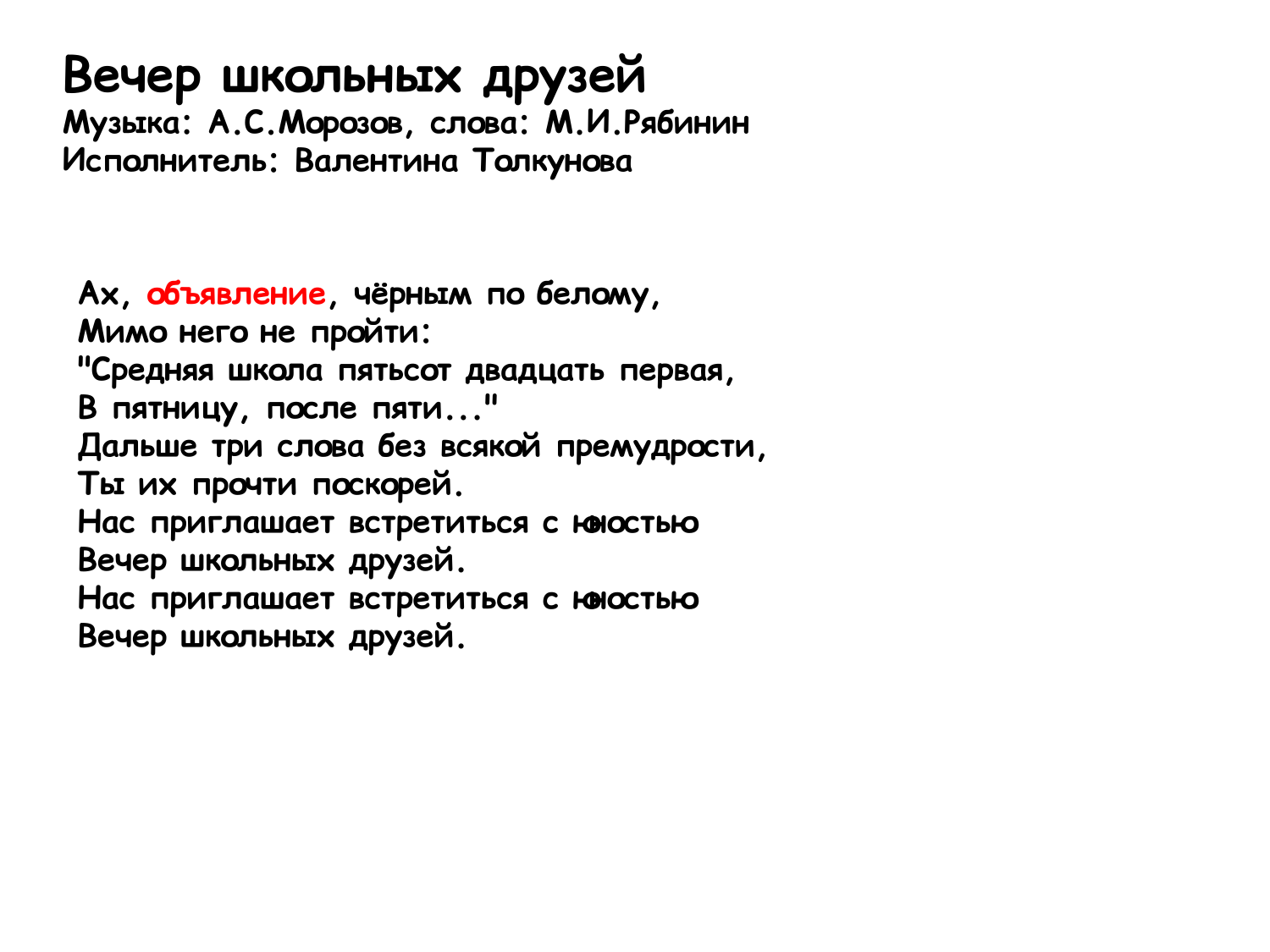

Вечер школьных друзей
Музыка: А.С.Морозов, слова: М.И.Рябинин Исполнитель: Валентина Толкунова
Ах, объявление, чёрным по белому,
Мимо него не пройти:
"Средняя школа пятьсот двадцать первая,
В пятницу, после пяти..."
Дальше три слова без всякой премудрости,
Ты их прочти поскорей.
Нас приглашает встретиться с юностью
Вечер школьных друзей.
Нас приглашает встретиться с юностью
Вечер школьных друзей.